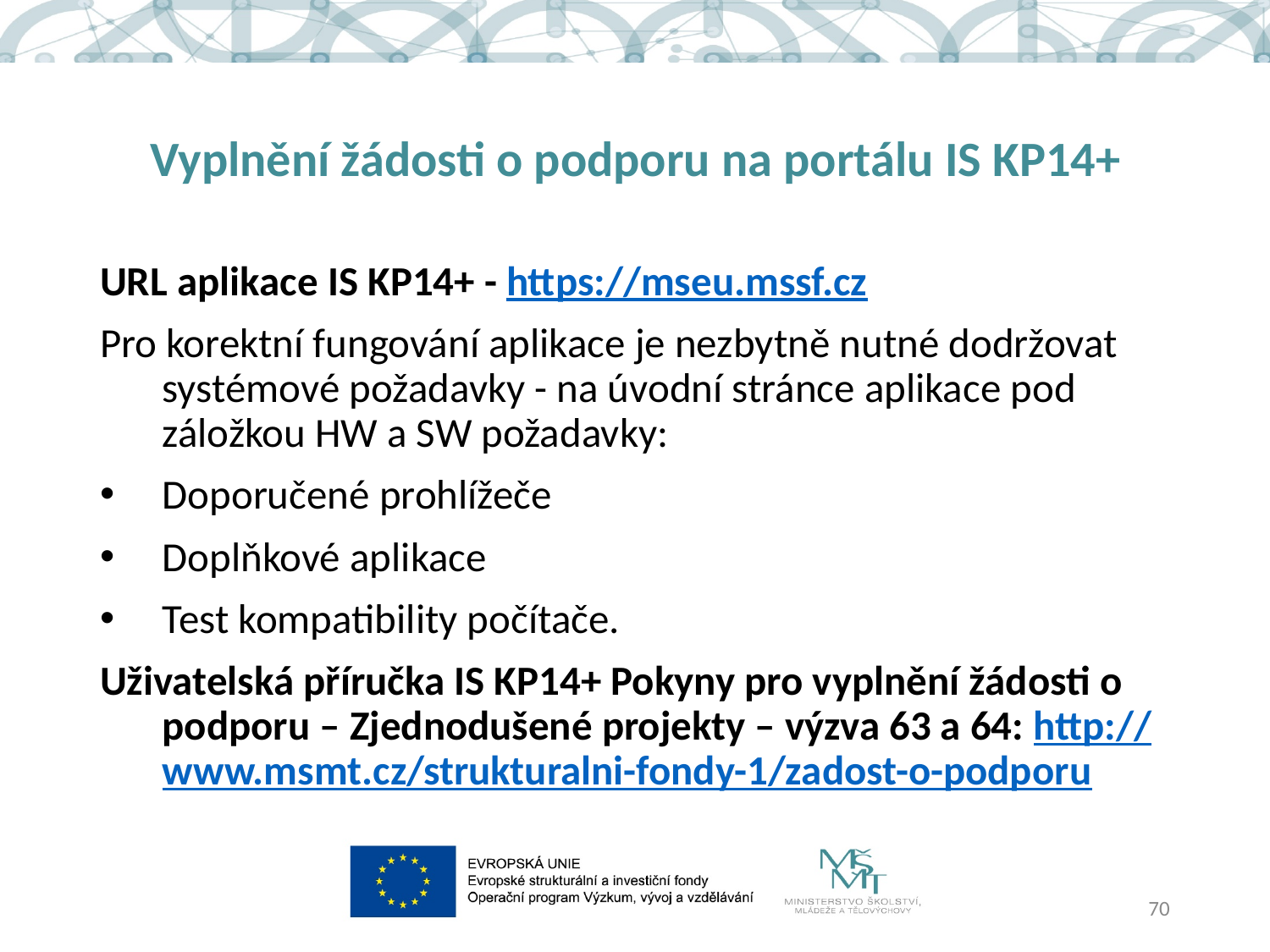

# Vyplnění žádosti o podporu na portálu IS KP14+
URL aplikace IS KP14+ - https://mseu.mssf.cz
Pro korektní fungování aplikace je nezbytně nutné dodržovat systémové požadavky - na úvodní stránce aplikace pod záložkou HW a SW požadavky:
Doporučené prohlížeče
Doplňkové aplikace
Test kompatibility počítače.
Uživatelská příručka IS KP14+ Pokyny pro vyplnění žádosti o podporu – Zjednodušené projekty – výzva 63 a 64: http://www.msmt.cz/strukturalni-fondy-1/zadost-o-podporu

70